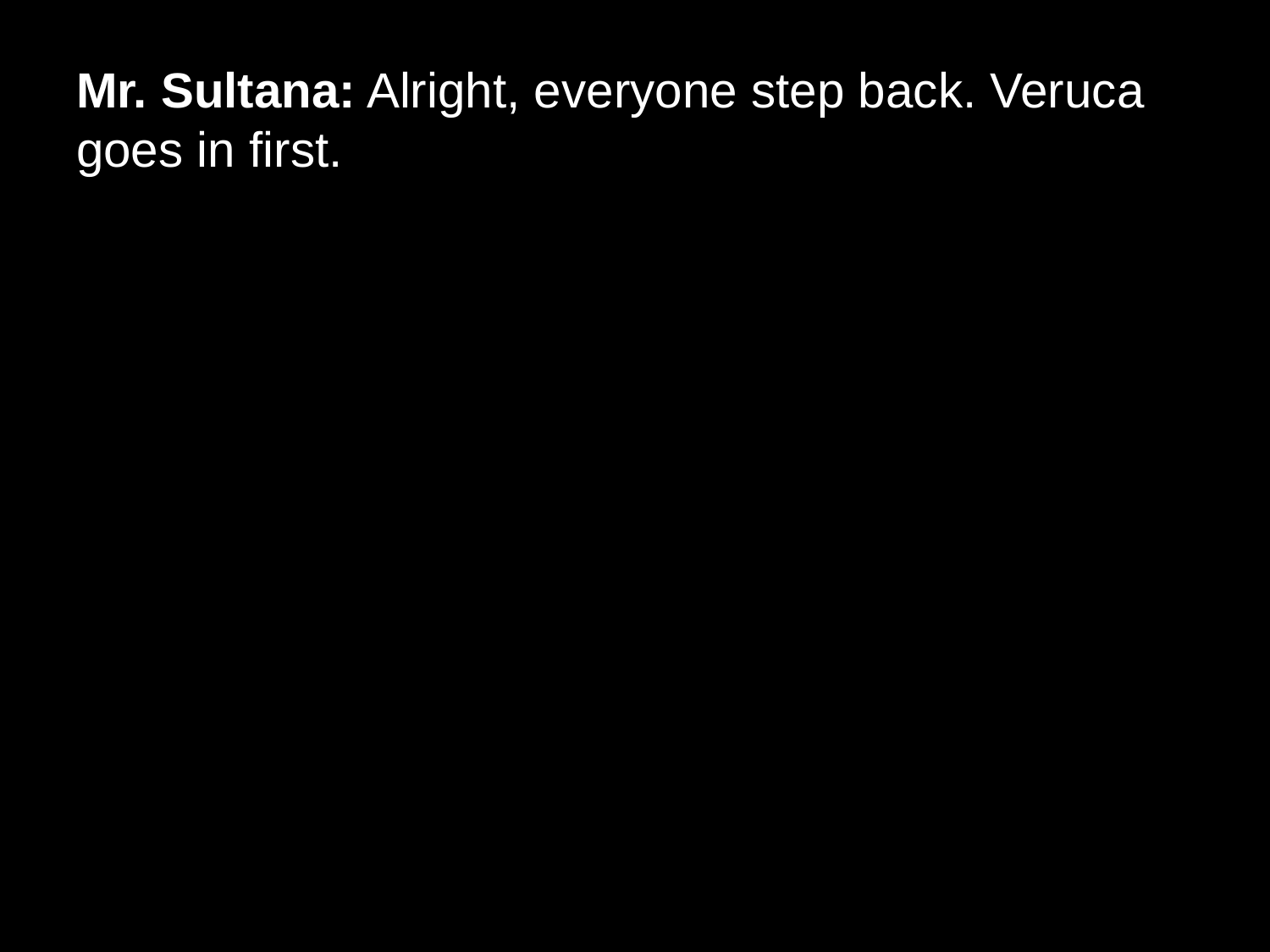

# Mr. Sultana: Alright, everyone step back. Veruca goes in first.